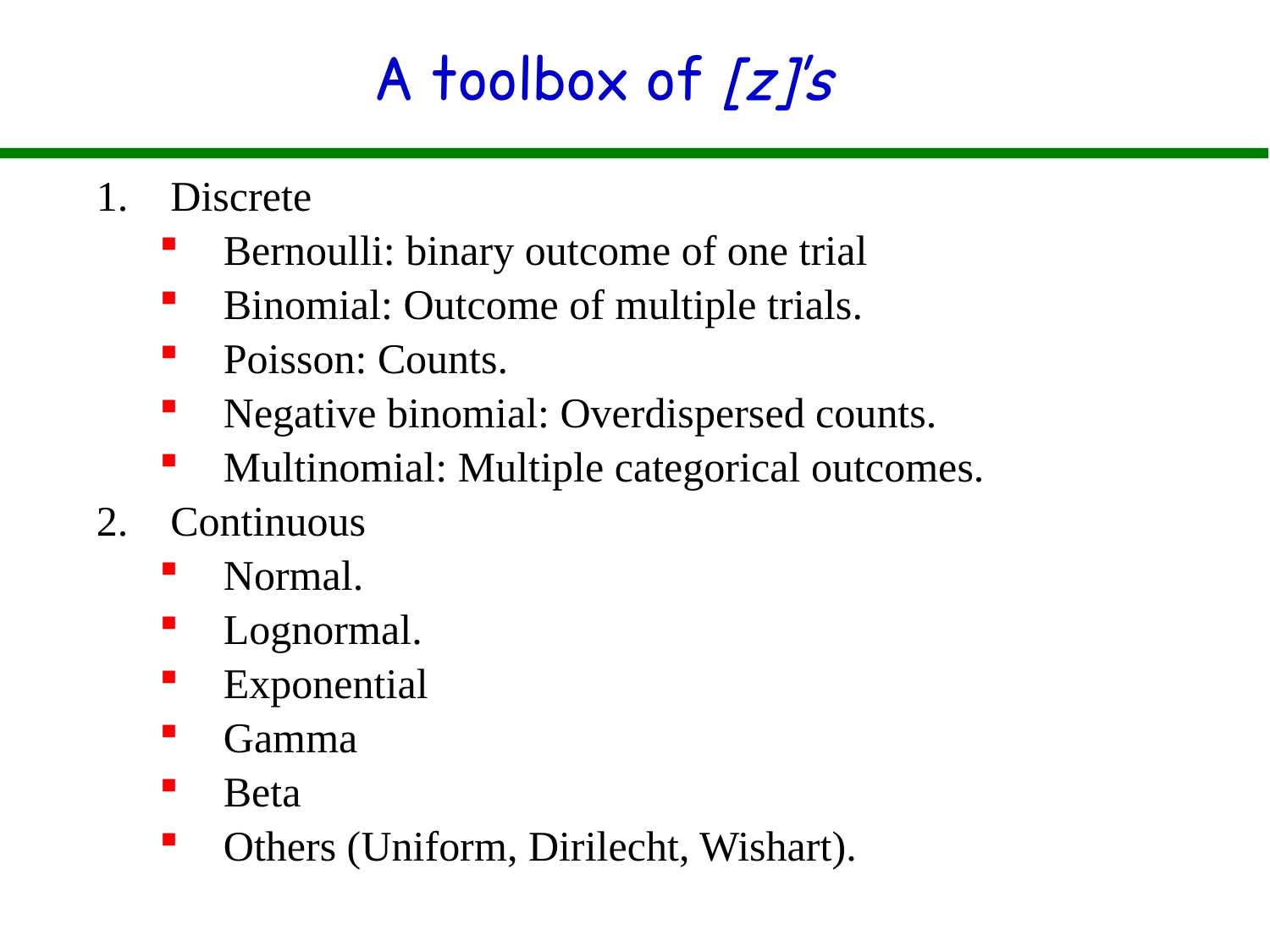

# A toolbox of [z]’s
Discrete
Bernoulli: binary outcome of one trial
Binomial: Outcome of multiple trials.
Poisson: Counts.
Negative binomial: Overdispersed counts.
Multinomial: Multiple categorical outcomes.
Continuous
Normal.
Lognormal.
Exponential
Gamma
Beta
Others (Uniform, Dirilecht, Wishart).